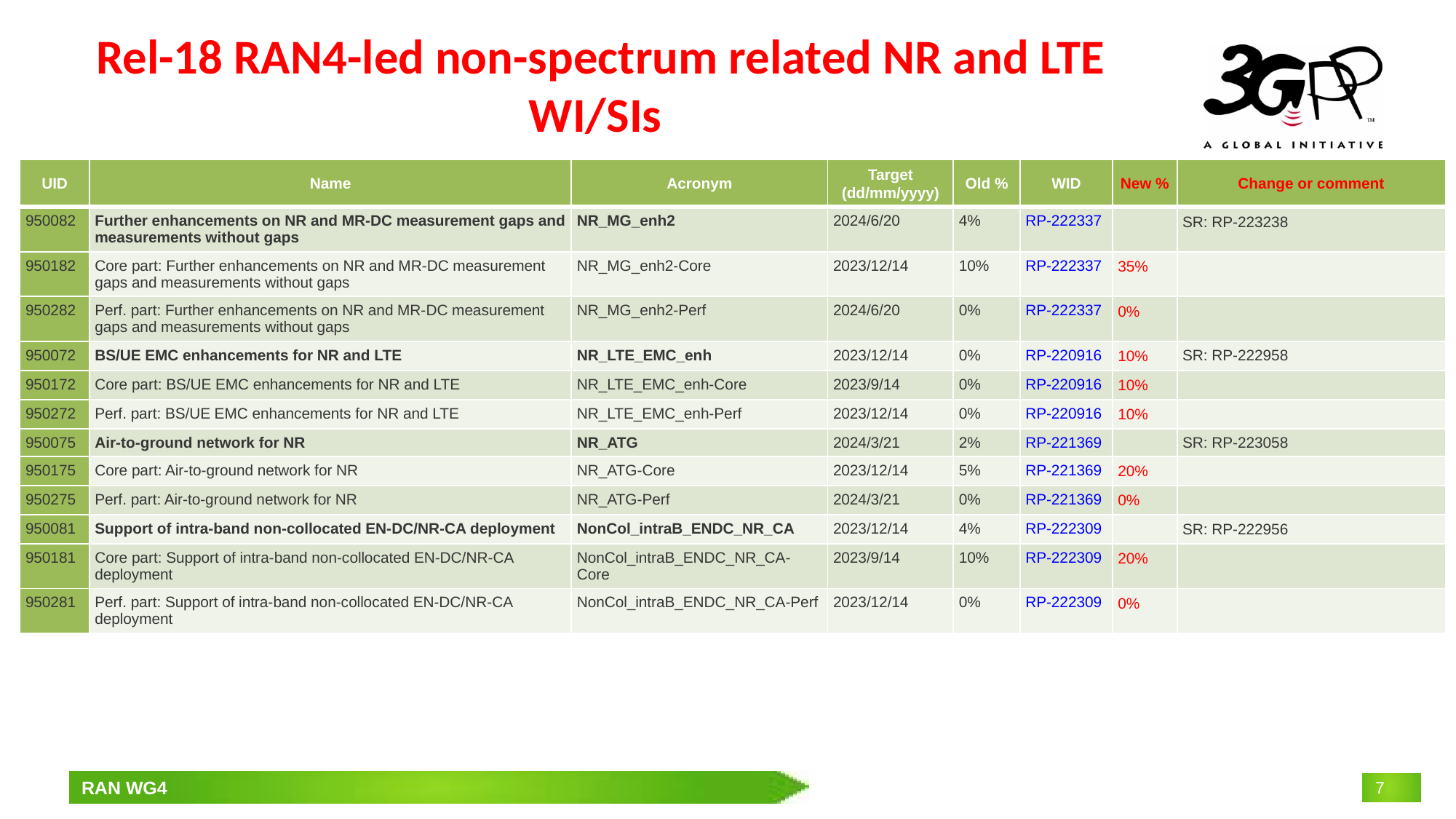

# Rel-18 RAN4-led non-spectrum related NR and LTE WI/SIs
| UID | Name | Acronym | Target (dd/mm/yyyy) | Old % | WID | New % | Change or comment |
| --- | --- | --- | --- | --- | --- | --- | --- |
| 950082 | Further enhancements on NR and MR-DC measurement gaps and measurements without gaps | NR\_MG\_enh2 | 2024/6/20 | 4% | RP-222337 |  | SR: RP‑223238 |
| 950182 | Core part: Further enhancements on NR and MR-DC measurement gaps and measurements without gaps | NR\_MG\_enh2-Core | 2023/12/14 | 10% | RP-222337 | 35% |  |
| 950282 | Perf. part: Further enhancements on NR and MR-DC measurement gaps and measurements without gaps | NR\_MG\_enh2-Perf | 2024/6/20 | 0% | RP-222337 | 0% |  |
| 950072 | BS/UE EMC enhancements for NR and LTE | NR\_LTE\_EMC\_enh | 2023/12/14 | 0% | RP-220916 | 10% | SR: RP‑222958 |
| 950172 | Core part: BS/UE EMC enhancements for NR and LTE | NR\_LTE\_EMC\_enh-Core | 2023/9/14 | 0% | RP-220916 | 10% |  |
| 950272 | Perf. part: BS/UE EMC enhancements for NR and LTE | NR\_LTE\_EMC\_enh-Perf | 2023/12/14 | 0% | RP-220916 | 10% |  |
| 950075 | Air-to-ground network for NR | NR\_ATG | 2024/3/21 | 2% | RP-221369 |  | SR: RP‑223058 |
| 950175 | Core part: Air-to-ground network for NR | NR\_ATG-Core | 2023/12/14 | 5% | RP-221369 | 20% |  |
| 950275 | Perf. part: Air-to-ground network for NR | NR\_ATG-Perf | 2024/3/21 | 0% | RP-221369 | 0% |  |
| 950081 | Support of intra-band non-collocated EN-DC/NR-CA deployment | NonCol\_intraB\_ENDC\_NR\_CA | 2023/12/14 | 4% | RP-222309 |  | SR: RP‑222956 |
| 950181 | Core part: Support of intra-band non-collocated EN-DC/NR-CA deployment | NonCol\_intraB\_ENDC\_NR\_CA-Core | 2023/9/14 | 10% | RP-222309 | 20% |  |
| 950281 | Perf. part: Support of intra-band non-collocated EN-DC/NR-CA deployment | NonCol\_intraB\_ENDC\_NR\_CA-Perf | 2023/12/14 | 0% | RP-222309 | 0% |  |